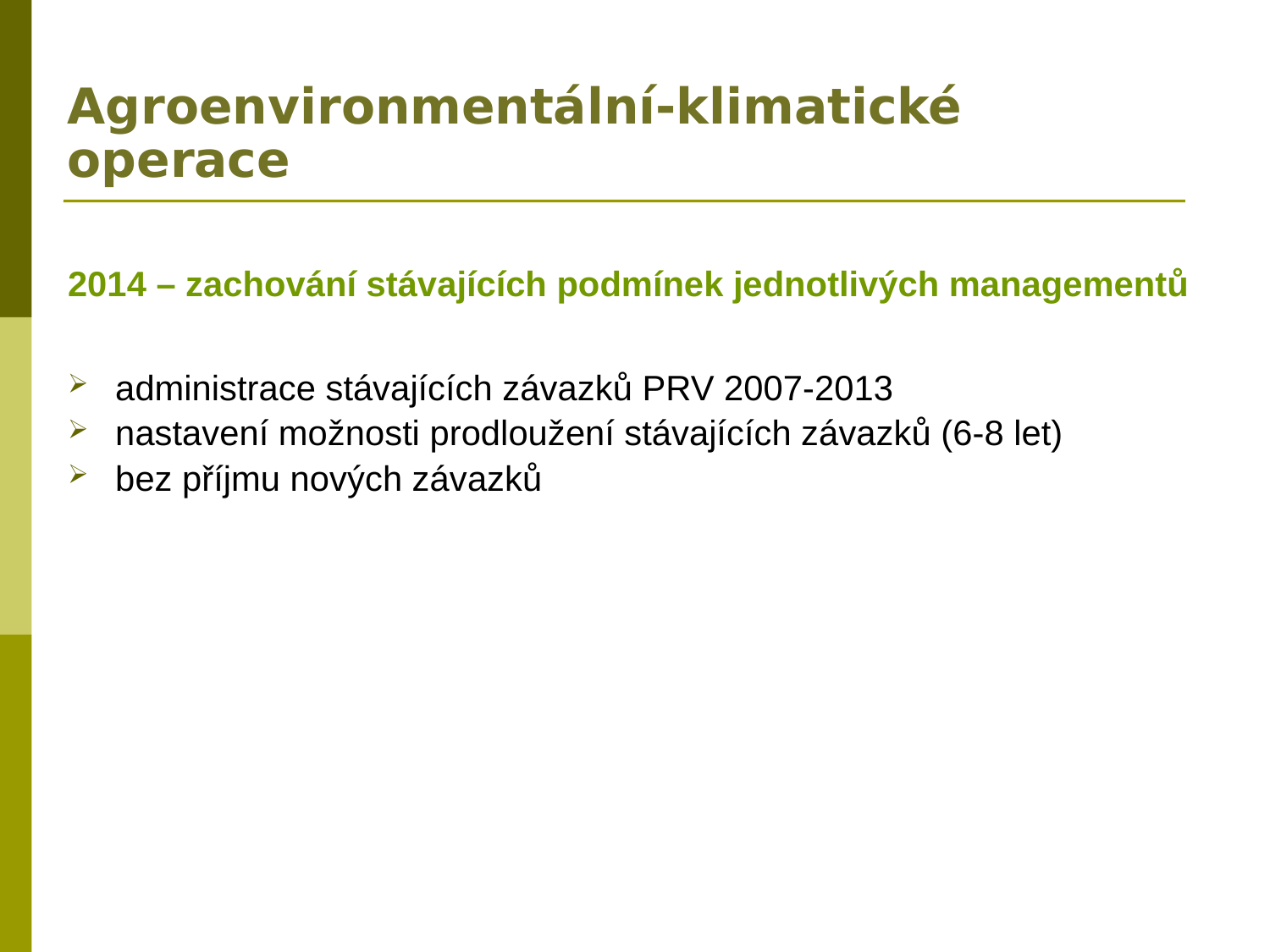

# Agroenvironmentální-klimatické operace

2014 – zachování stávajících podmínek jednotlivých managementů

administrace stávajících závazků PRV 2007-2013
nastavení možnosti prodloužení stávajících závazků (6-8 let)
bez příjmu nových závazků